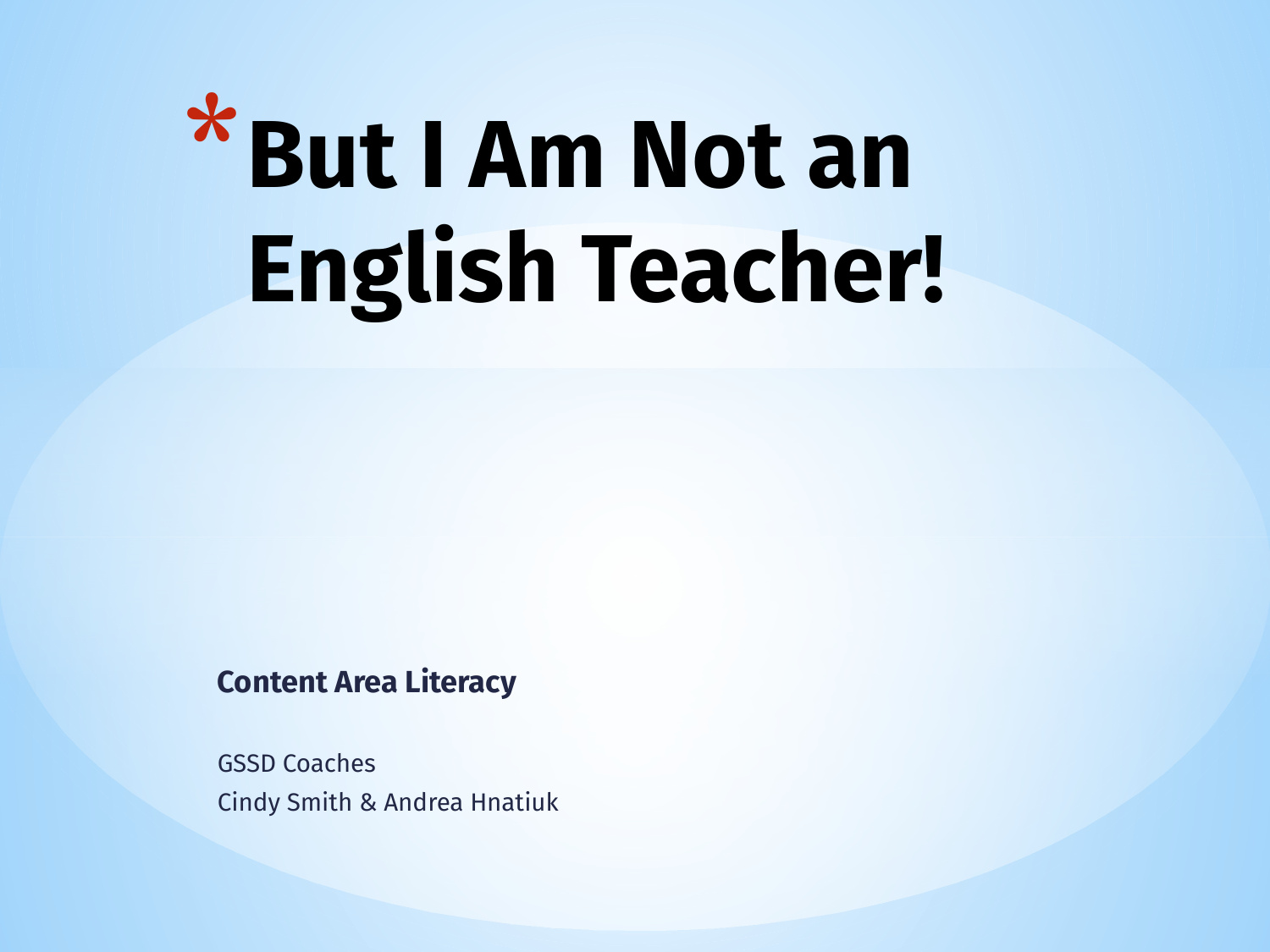

# But I Am Not an English Teacher!
Content Area Literacy

GSSD Coaches
Cindy Smith & Andrea Hnatiuk